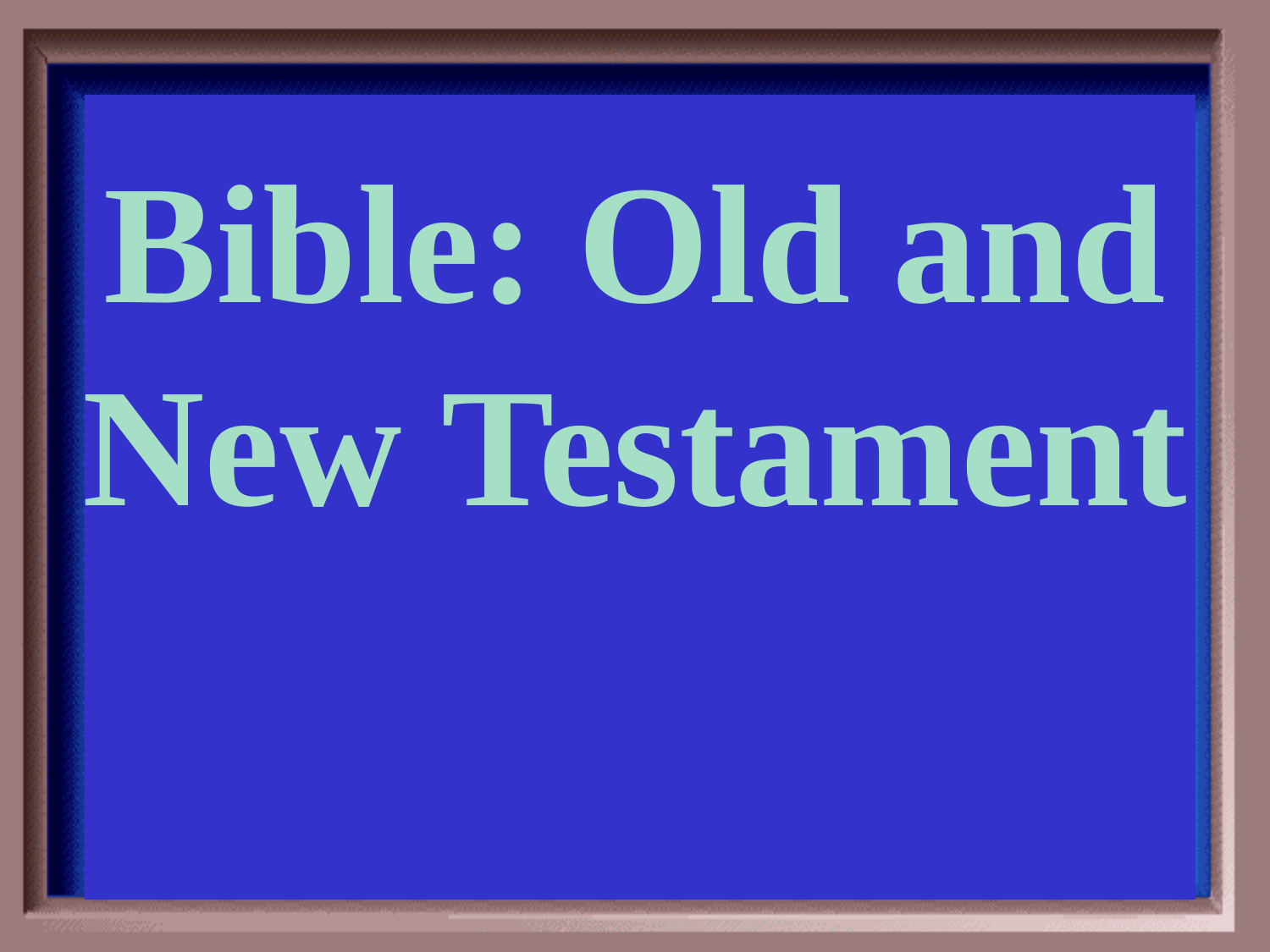

Category #6 $100 Question

Bible: Old and
New Testament